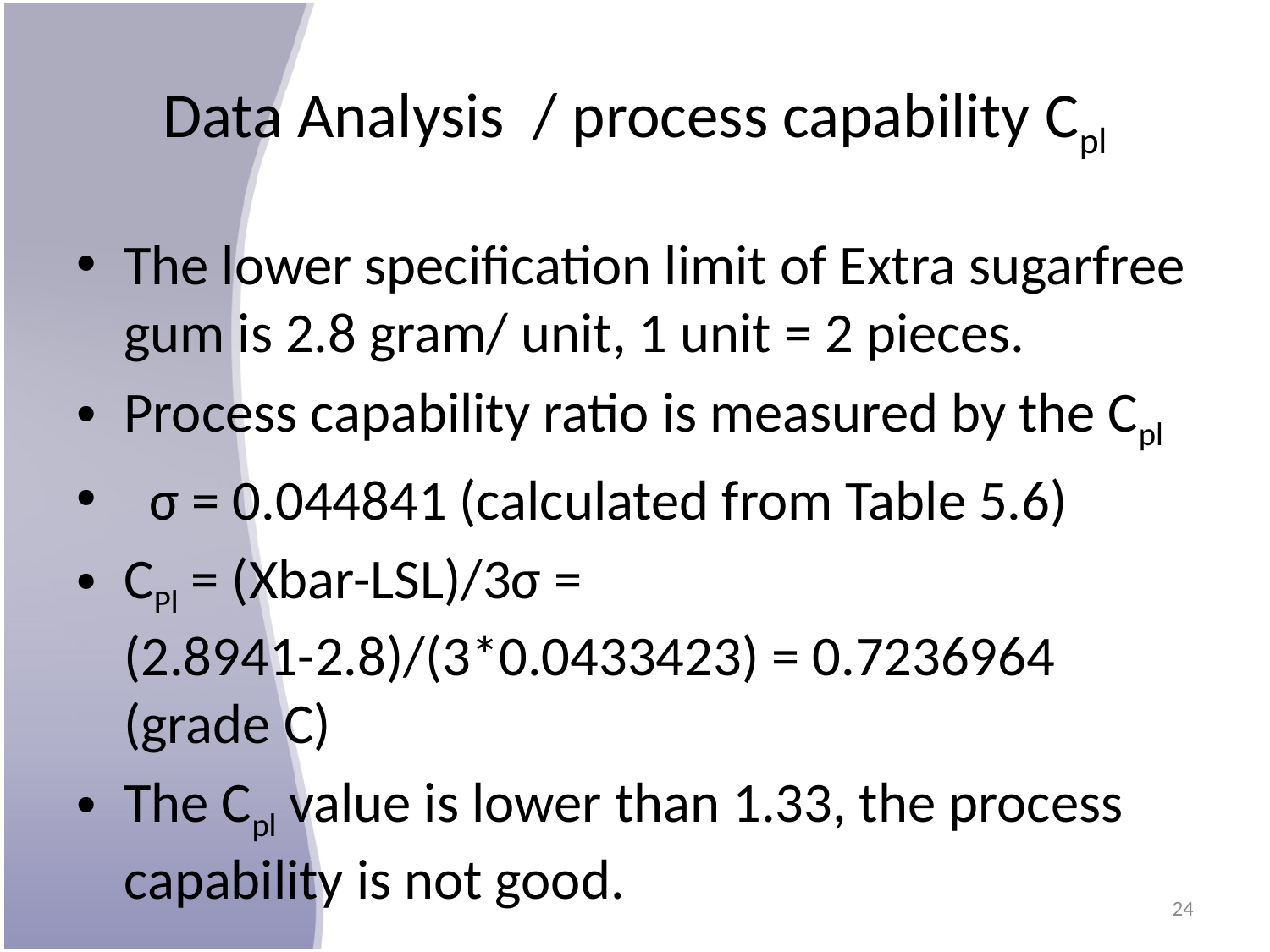

# Data Analysis  / process capability Cpl
The lower specification limit of Extra sugarfree gum is 2.8 gram/ unit, 1 unit = 2 pieces.
Process capability ratio is measured by the Cpl
  σ = 0.044841 (calculated from Table 5.6)
CPl = (Xbar-LSL)/3σ = (2.8941-2.8)/(3*0.0433423) = 0.7236964 (grade C)
The Cpl value is lower than 1.33, the process capability is not good.

24